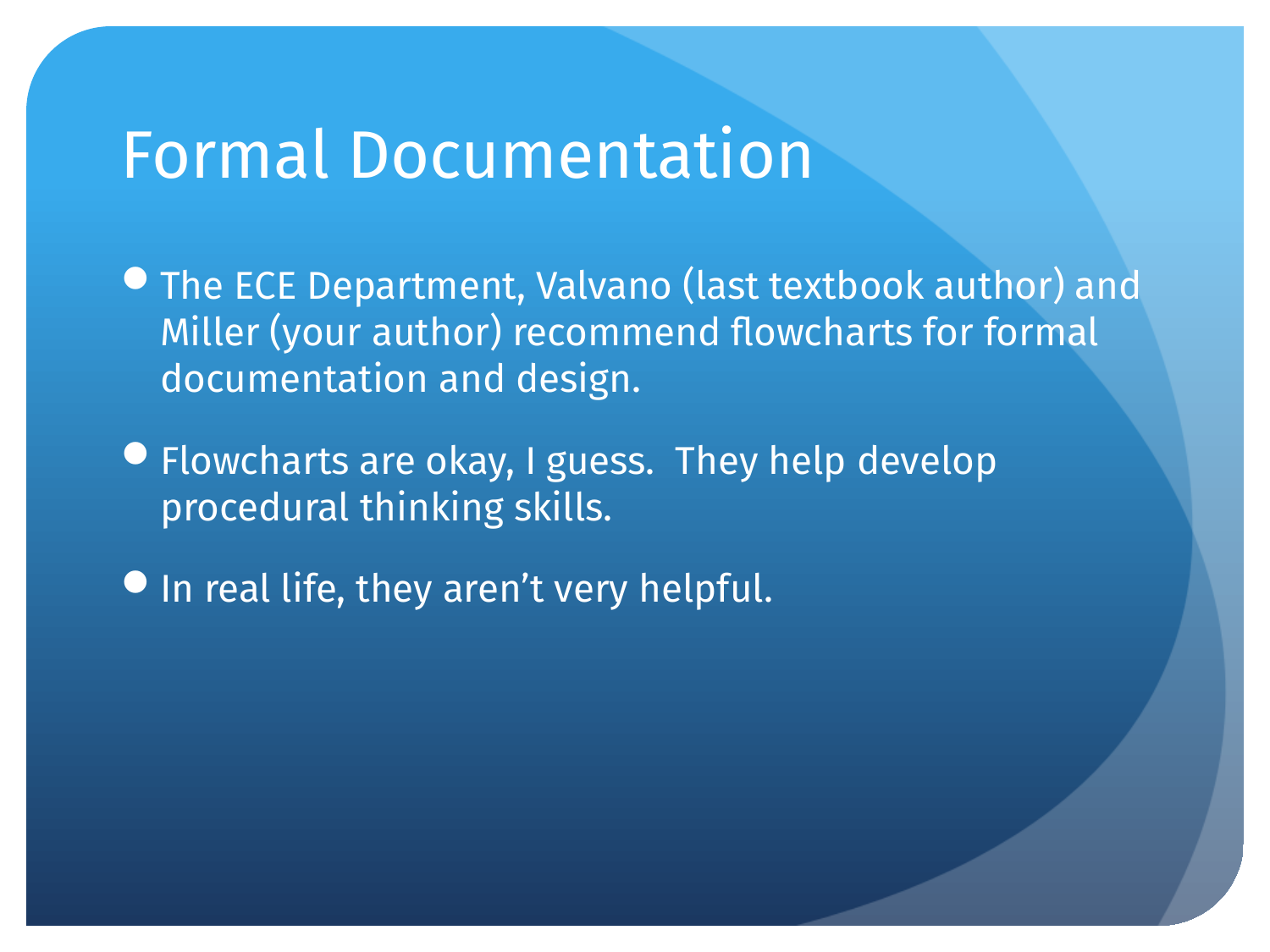

# Formal Documentation
The ECE Department, Valvano (last textbook author) and Miller (your author) recommend flowcharts for formal documentation and design.
Flowcharts are okay, I guess.  They help develop procedural thinking skills.
In real life, they aren’t very helpful.